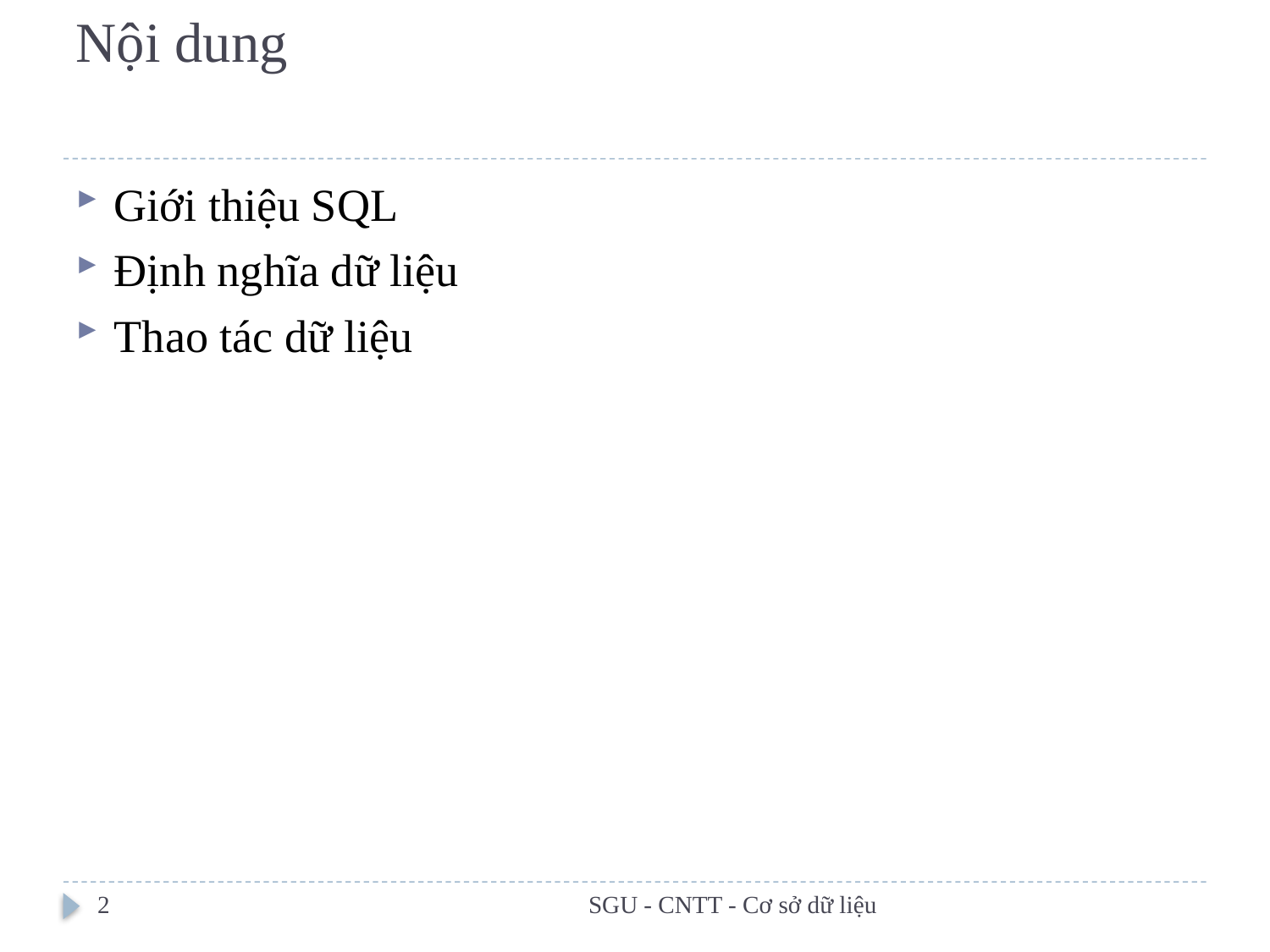

# Nội dung
Giới thiệu SQL
Định nghĩa dữ liệu
Thao tác dữ liệu
2
SGU - CNTT - Cơ sở dữ liệu